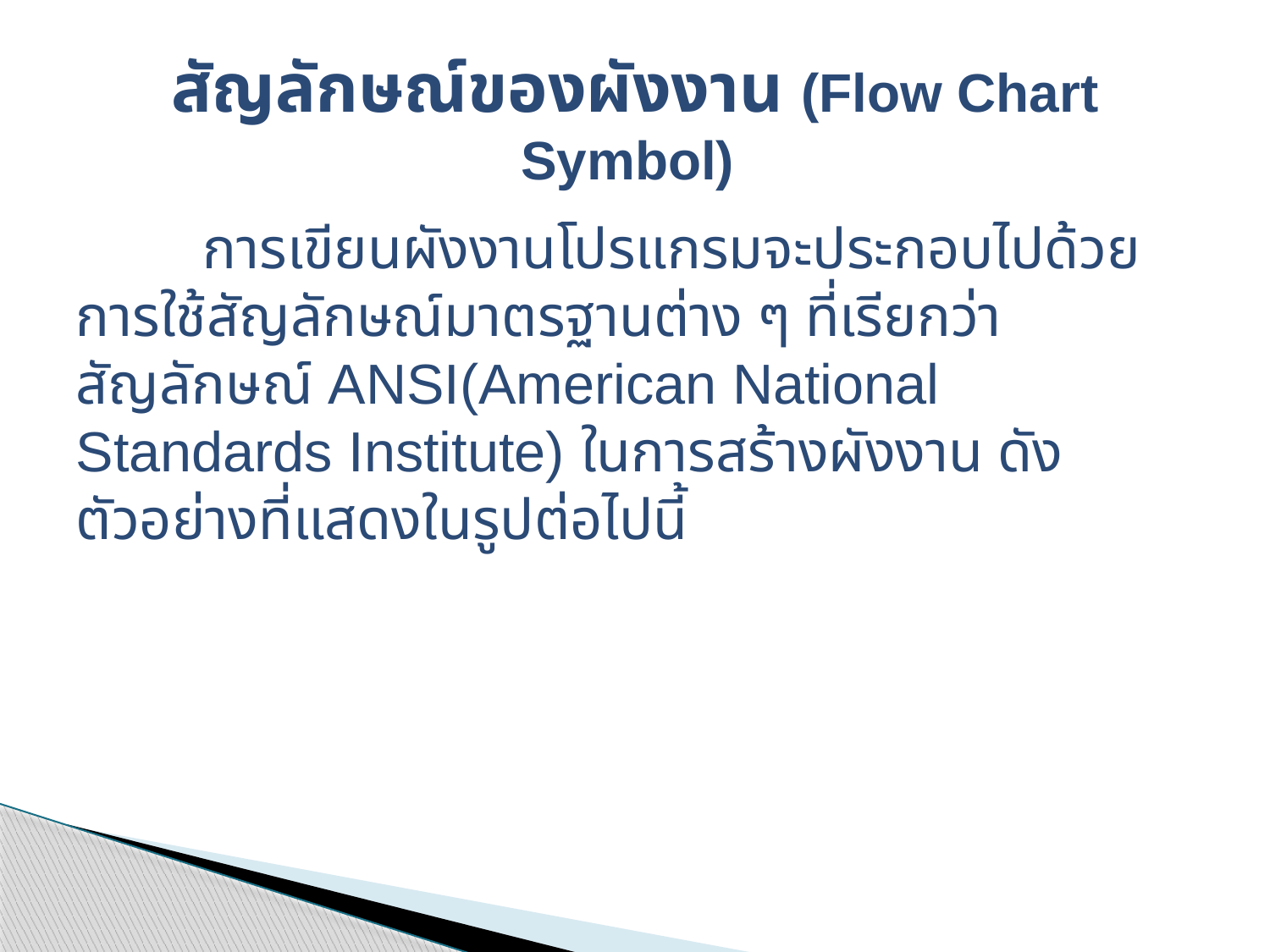

# สัญลักษณ์ของผังงาน (Flow Chart Symbol)
	การเขียนผังงานโปรแกรมจะประกอบไปด้วยการใช้สัญลักษณ์มาตรฐานต่าง ๆ ที่เรียกว่าสัญลักษณ์ ANSI(American National Standards Institute) ในการสร้างผังงาน ดังตัวอย่างที่แสดงในรูปต่อไปนี้